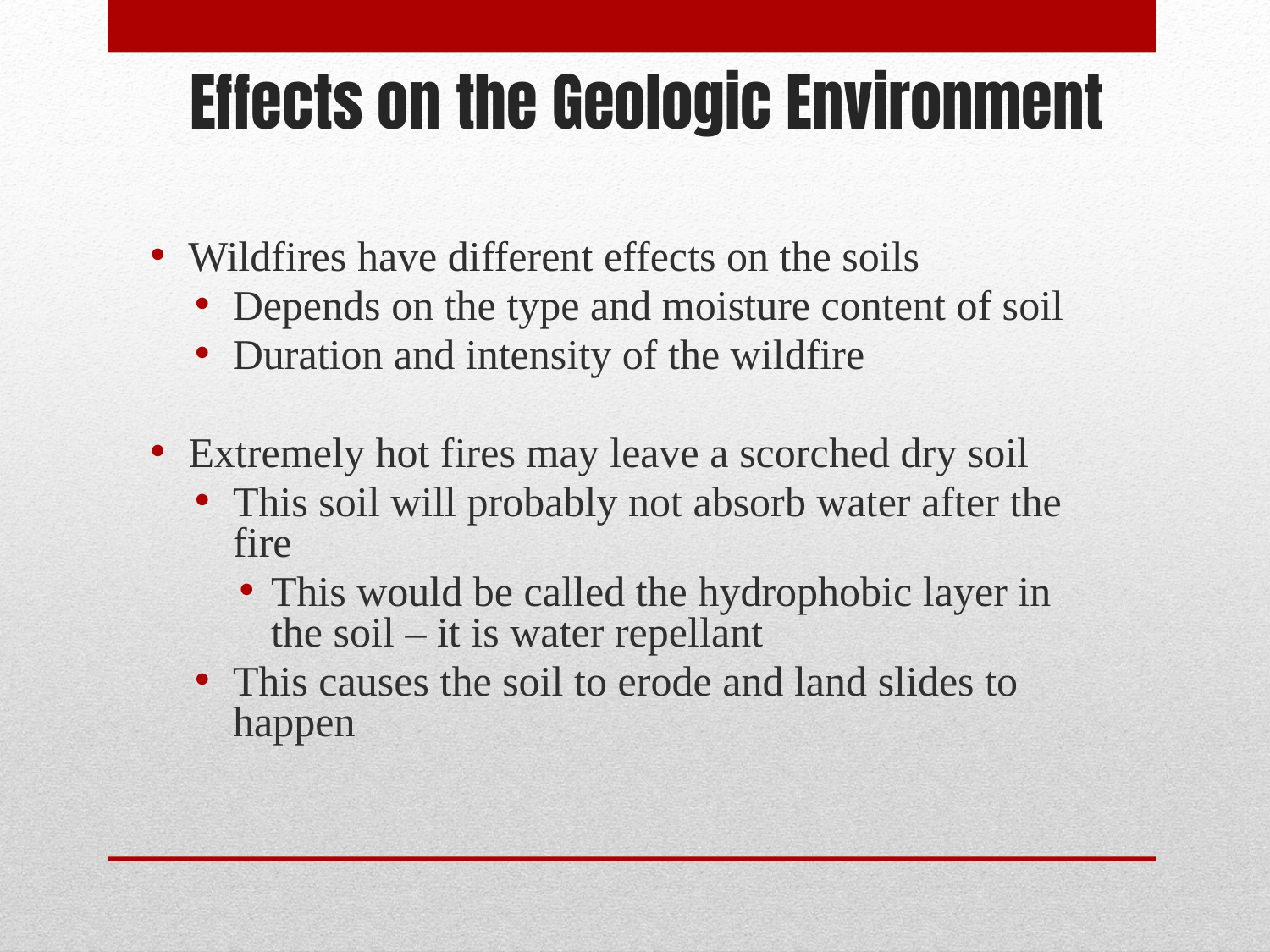

Effects on the Geologic Environment
Wildfires have different effects on the soils
Depends on the type and moisture content of soil
Duration and intensity of the wildfire

Extremely hot fires may leave a scorched dry soil
This soil will probably not absorb water after the fire
This would be called the hydrophobic layer in the soil – it is water repellant
This causes the soil to erode and land slides to happen